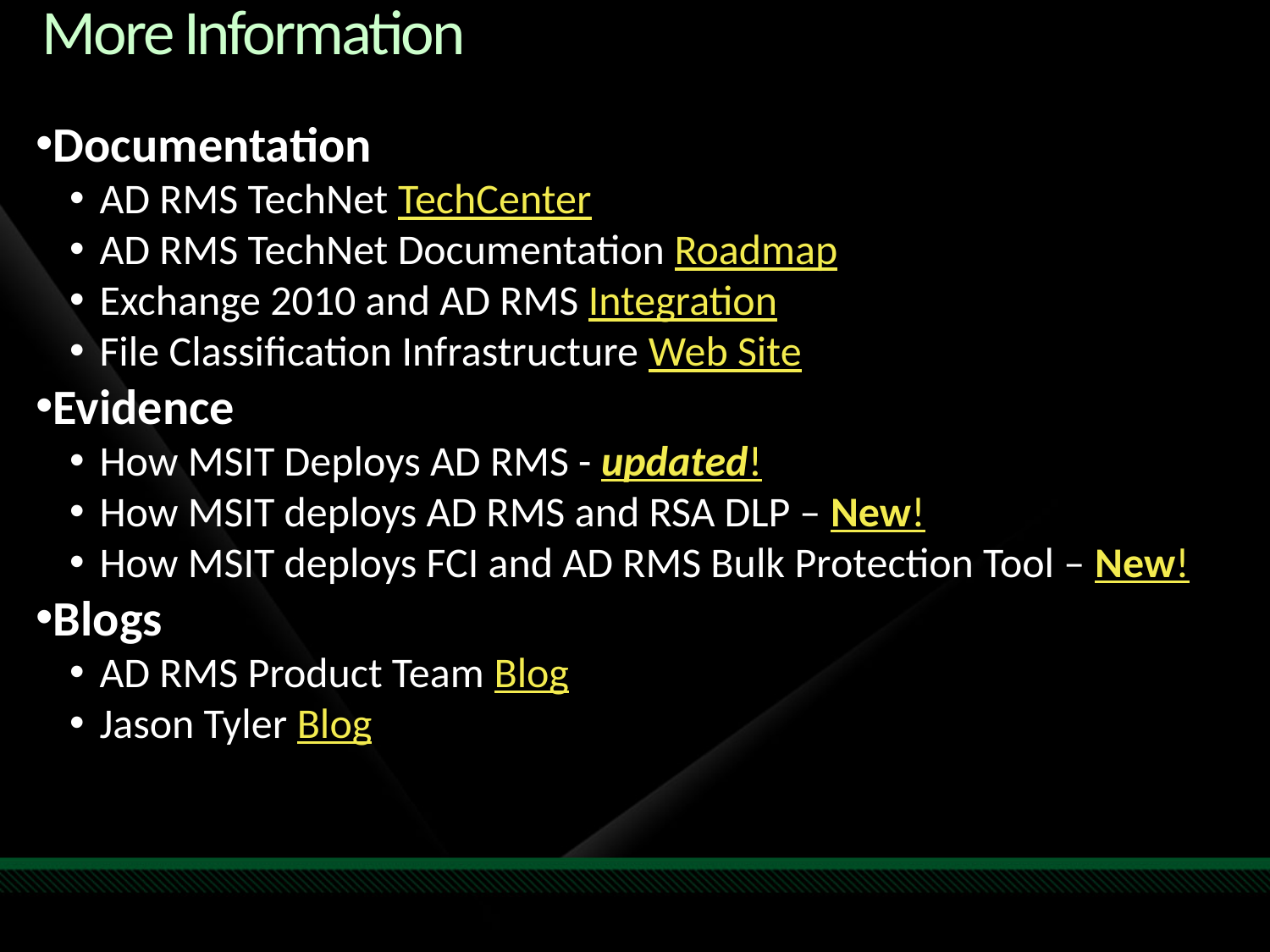

# More Information
Documentation
AD RMS TechNet TechCenter
AD RMS TechNet Documentation Roadmap
Exchange 2010 and AD RMS Integration
File Classification Infrastructure Web Site
Evidence
How MSIT Deploys AD RMS - updated!
How MSIT deploys AD RMS and RSA DLP – New!
How MSIT deploys FCI and AD RMS Bulk Protection Tool – New!
Blogs
AD RMS Product Team Blog
Jason Tyler Blog